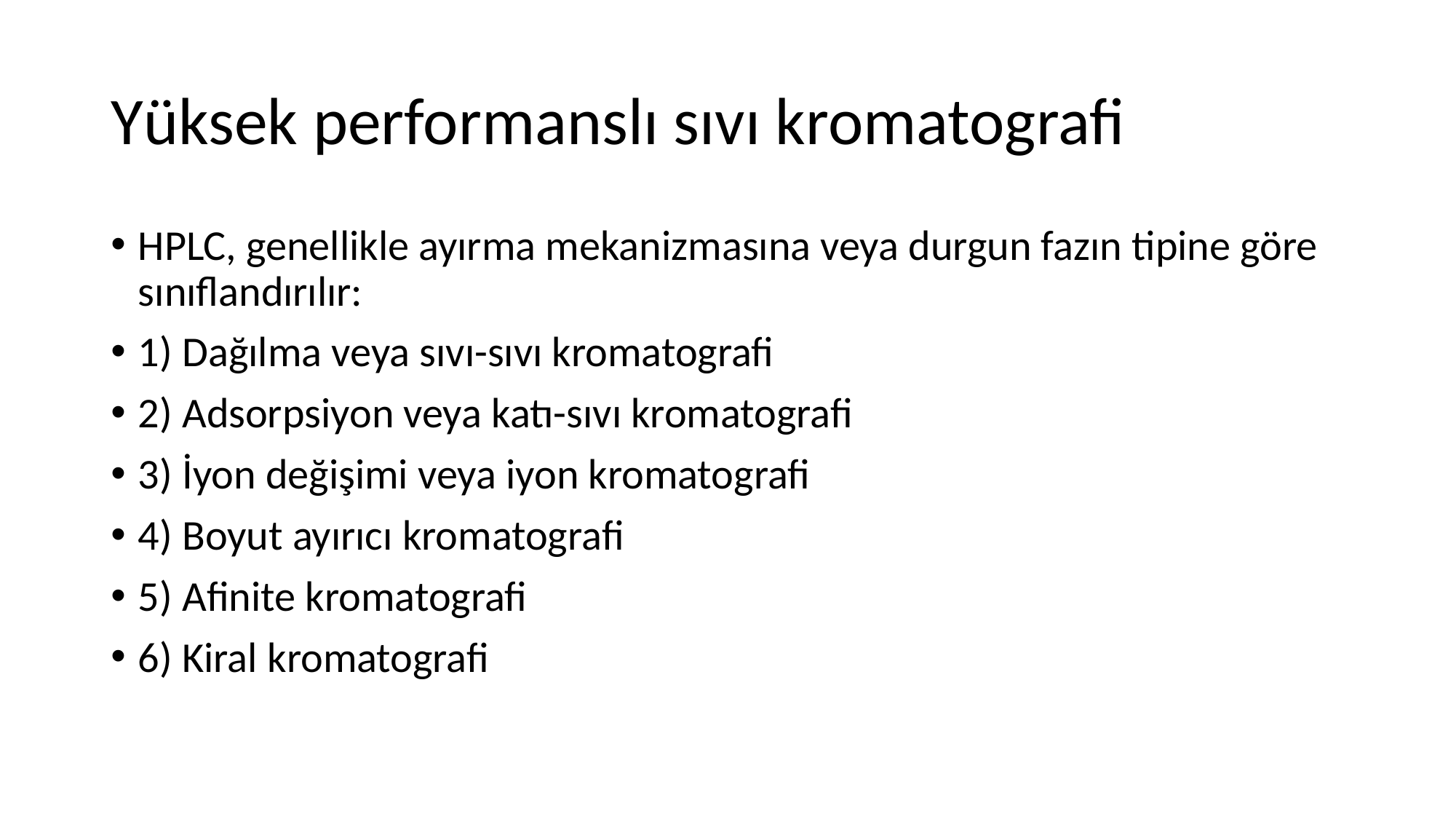

# Yüksek performanslı sıvı kromatografi
HPLC, genellikle ayırma mekanizmasına veya durgun fazın tipine göre sınıflandırılır:
1) Dağılma veya sıvı-sıvı kromatografi
2) Adsorpsiyon veya katı-sıvı kromatografi
3) İyon değişimi veya iyon kromatografi
4) Boyut ayırıcı kromatografi
5) Afinite kromatografi
6) Kiral kromatografi